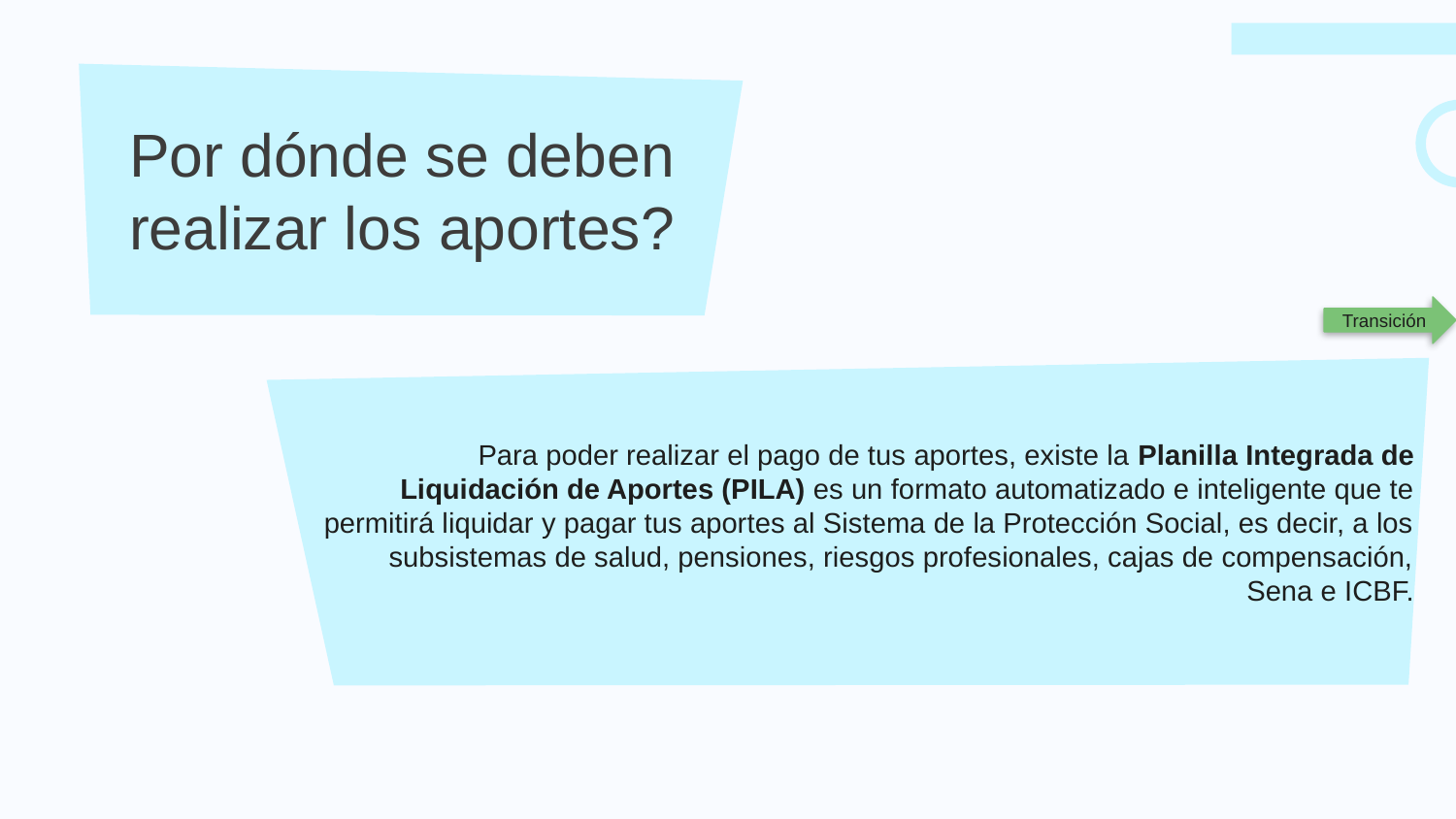

# Por dónde se deben realizar los aportes?
Transición
Para poder realizar el pago de tus aportes, existe la Planilla Integrada de Liquidación de Aportes (PILA) es un formato automatizado e inteligente que te permitirá liquidar y pagar tus aportes al Sistema de la Protección Social, es decir, a los subsistemas de salud, pensiones, riesgos profesionales, cajas de compensación, Sena e ICBF.